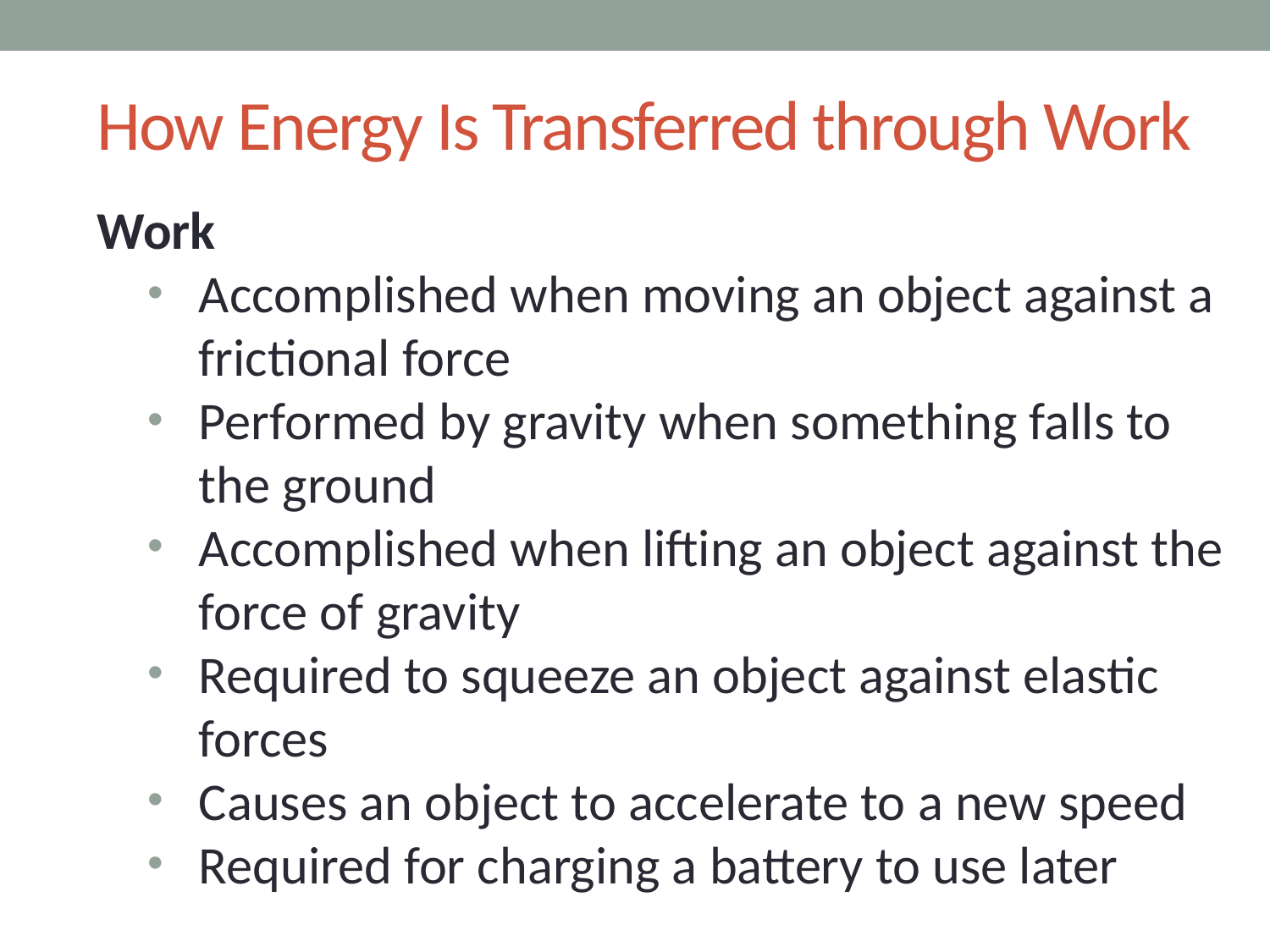

# How Energy Is Transferred through Work
Work
Accomplished when moving an object against a frictional force
Performed by gravity when something falls to the ground
Accomplished when lifting an object against the force of gravity
Required to squeeze an object against elastic forces
Causes an object to accelerate to a new speed
Required for charging a battery to use later